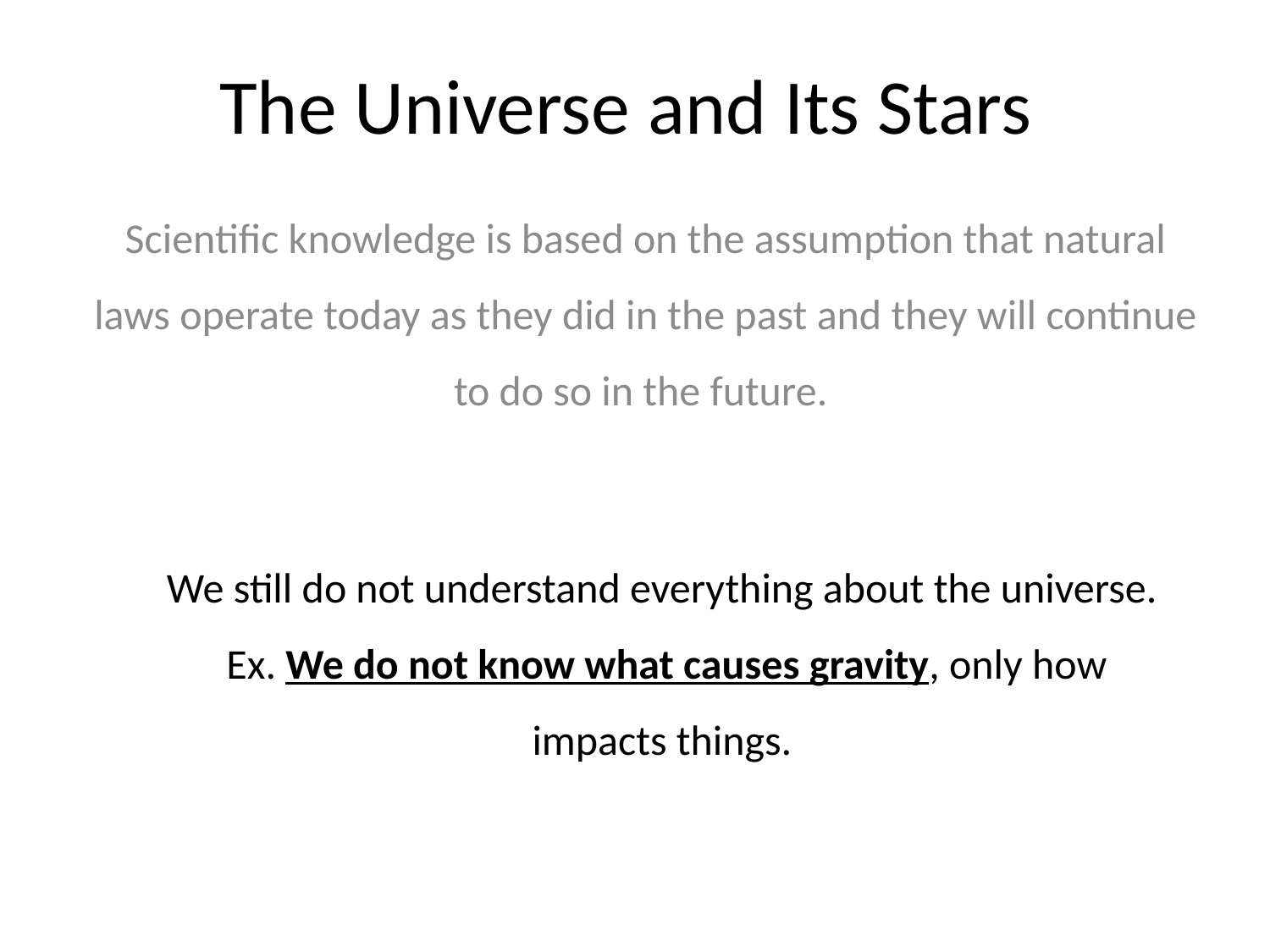

# The Universe and Its Stars
Scientific knowledge is based on the assumption that natural laws operate today as they did in the past and they will continue to do so in the future.
We still do not understand everything about the universe.
Ex. We do not know what causes gravity, only how impacts things.